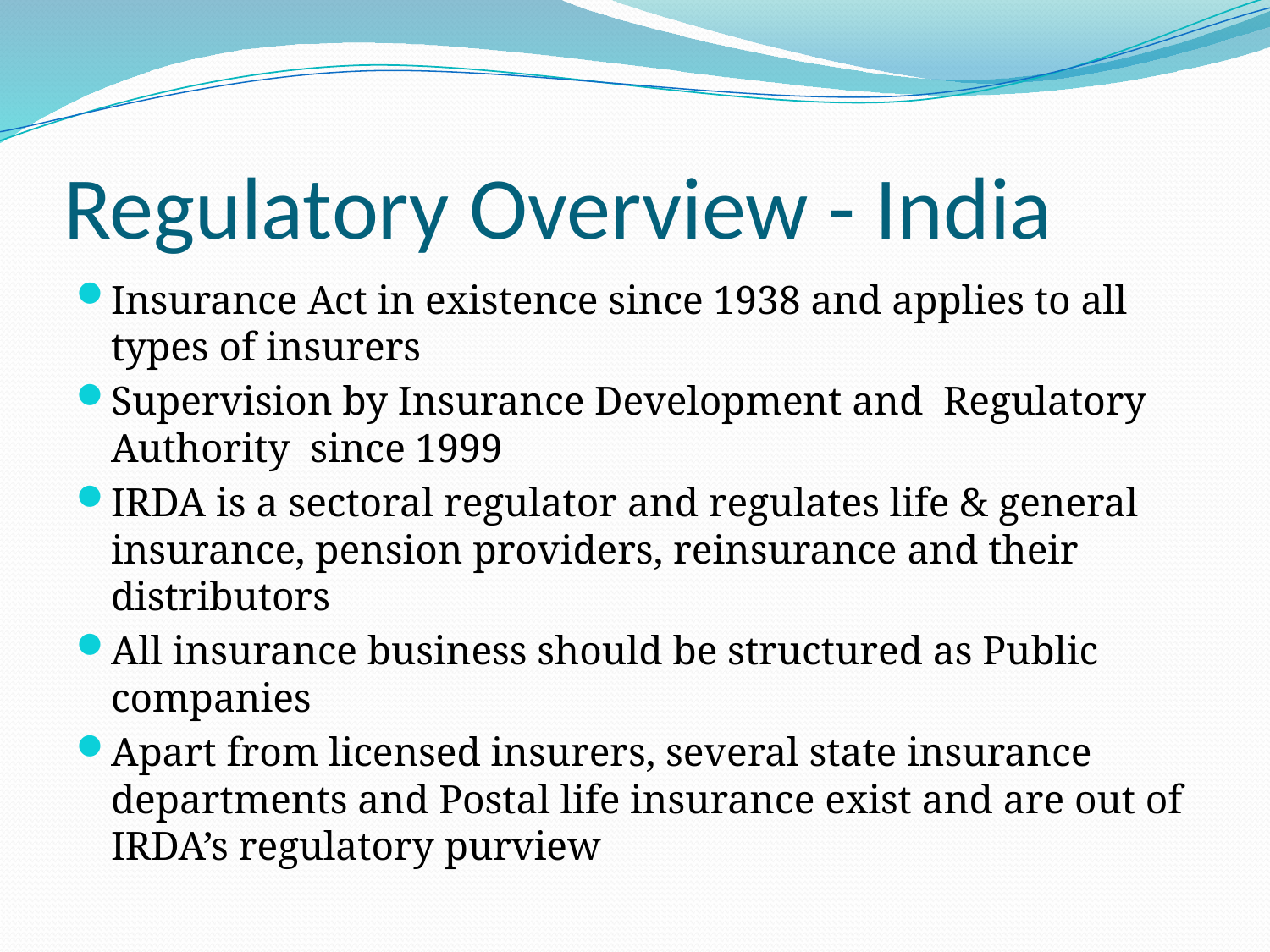

# Regulatory Overview - India
Insurance Act in existence since 1938 and applies to all types of insurers
Supervision by Insurance Development and  Regulatory Authority  since 1999
IRDA is a sectoral regulator and regulates life & general  insurance, pension providers, reinsurance and their distributors
All insurance business should be structured as Public companies
Apart from licensed insurers, several state insurance departments and Postal life insurance exist and are out of IRDA’s regulatory purview